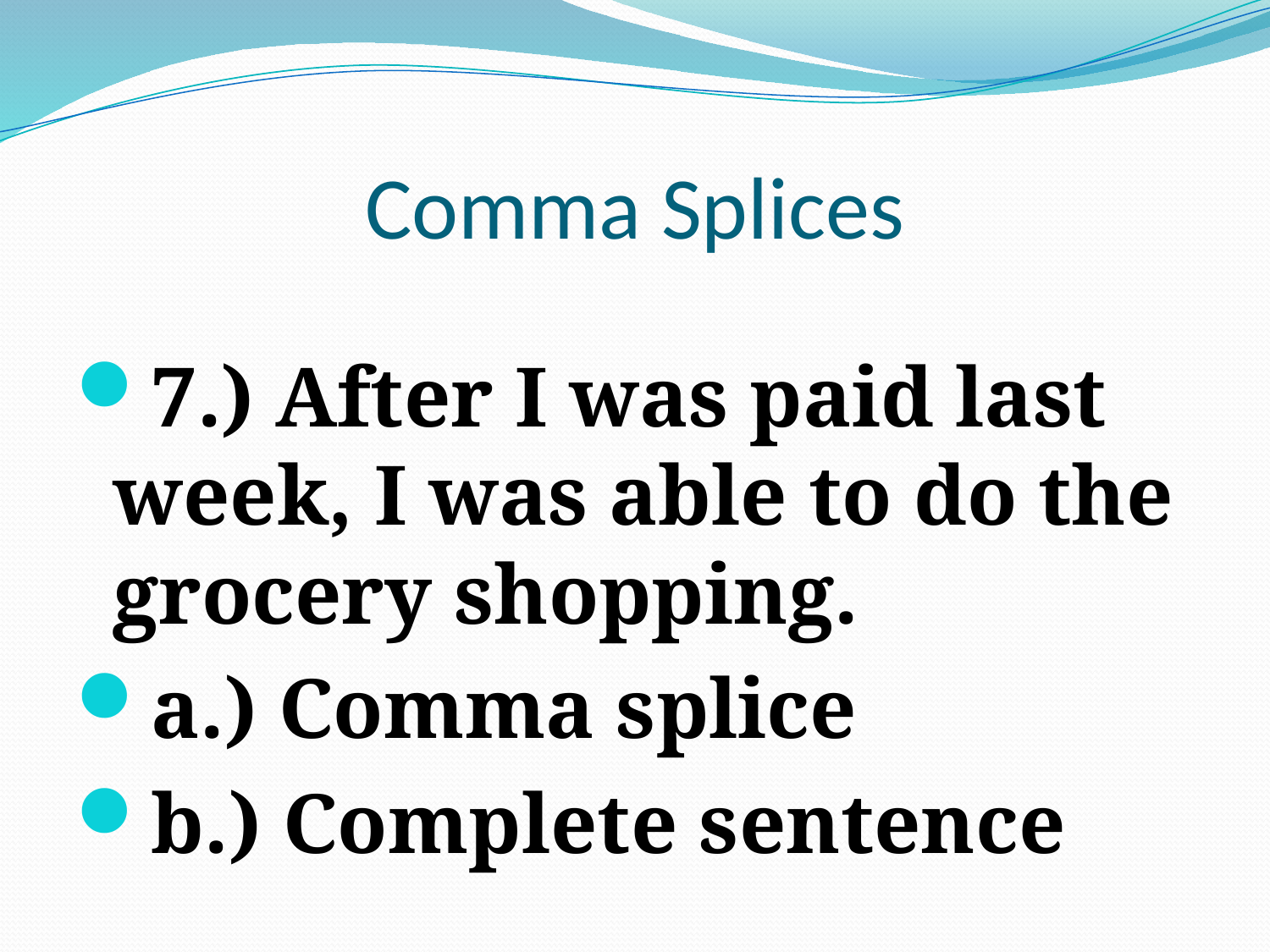

# Comma Splices

7.) After I was paid last week, I was able to do the grocery shopping.
a.) Comma splice
b.) Complete sentence